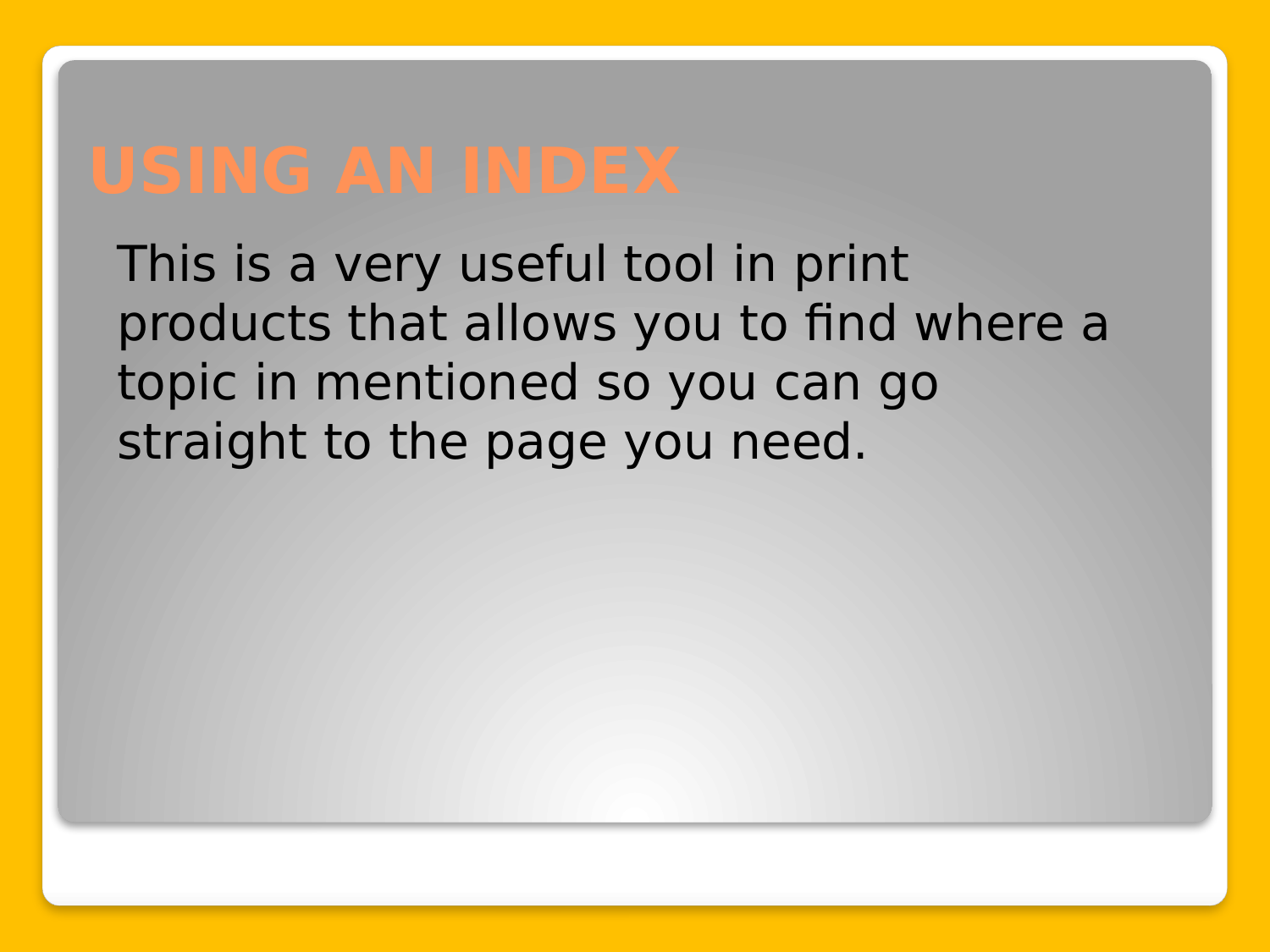

# USING AN INDEX
This is a very useful tool in print products that allows you to find where a topic in mentioned so you can go straight to the page you need.